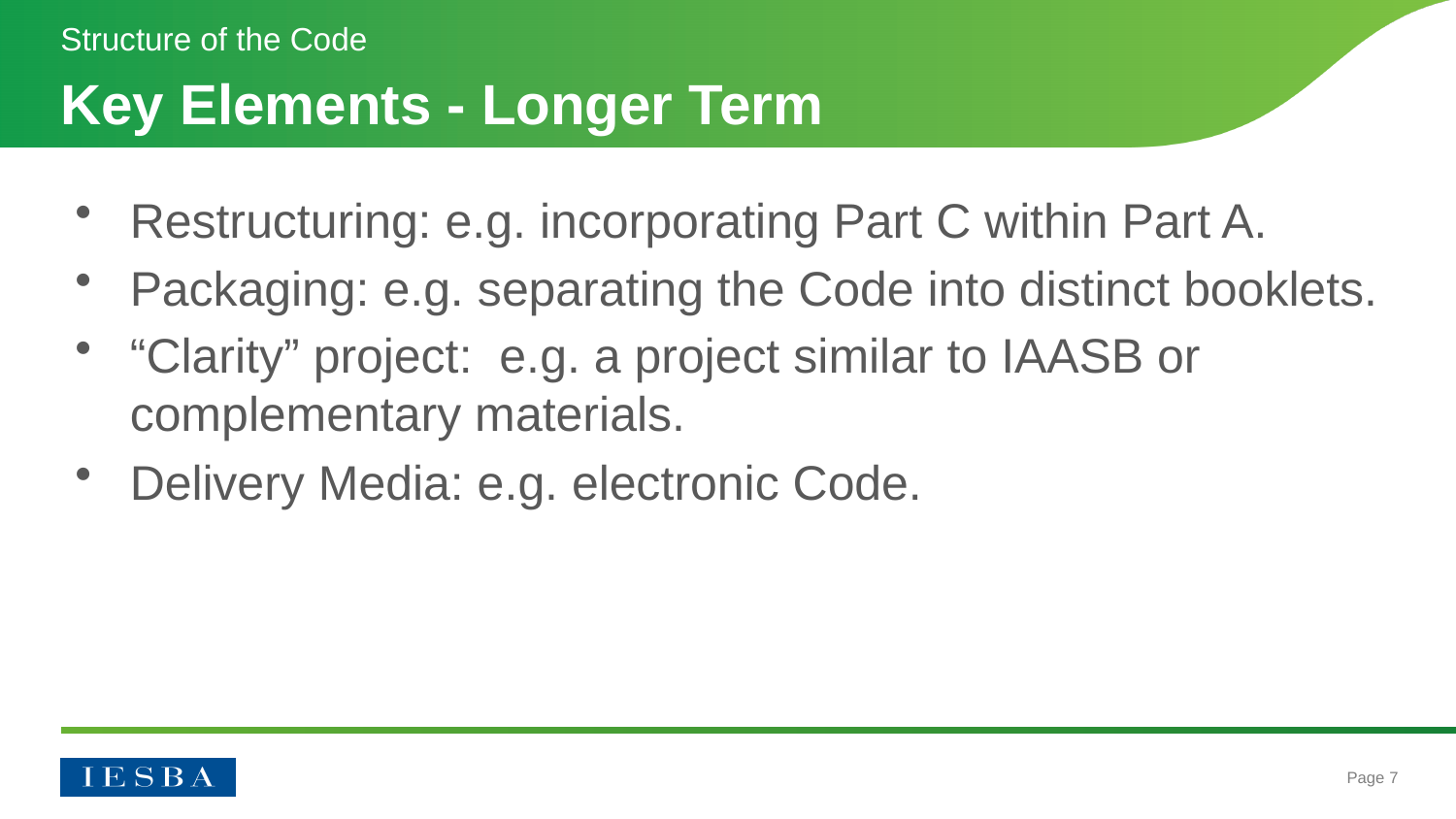

Structure of the Code

# Key Elements - Longer Term
Restructuring: e.g. incorporating Part C within Part A.
Packaging: e.g. separating the Code into distinct booklets.
“Clarity” project:  e.g. a project similar to IAASB or complementary materials.
Delivery Media: e.g. electronic Code.